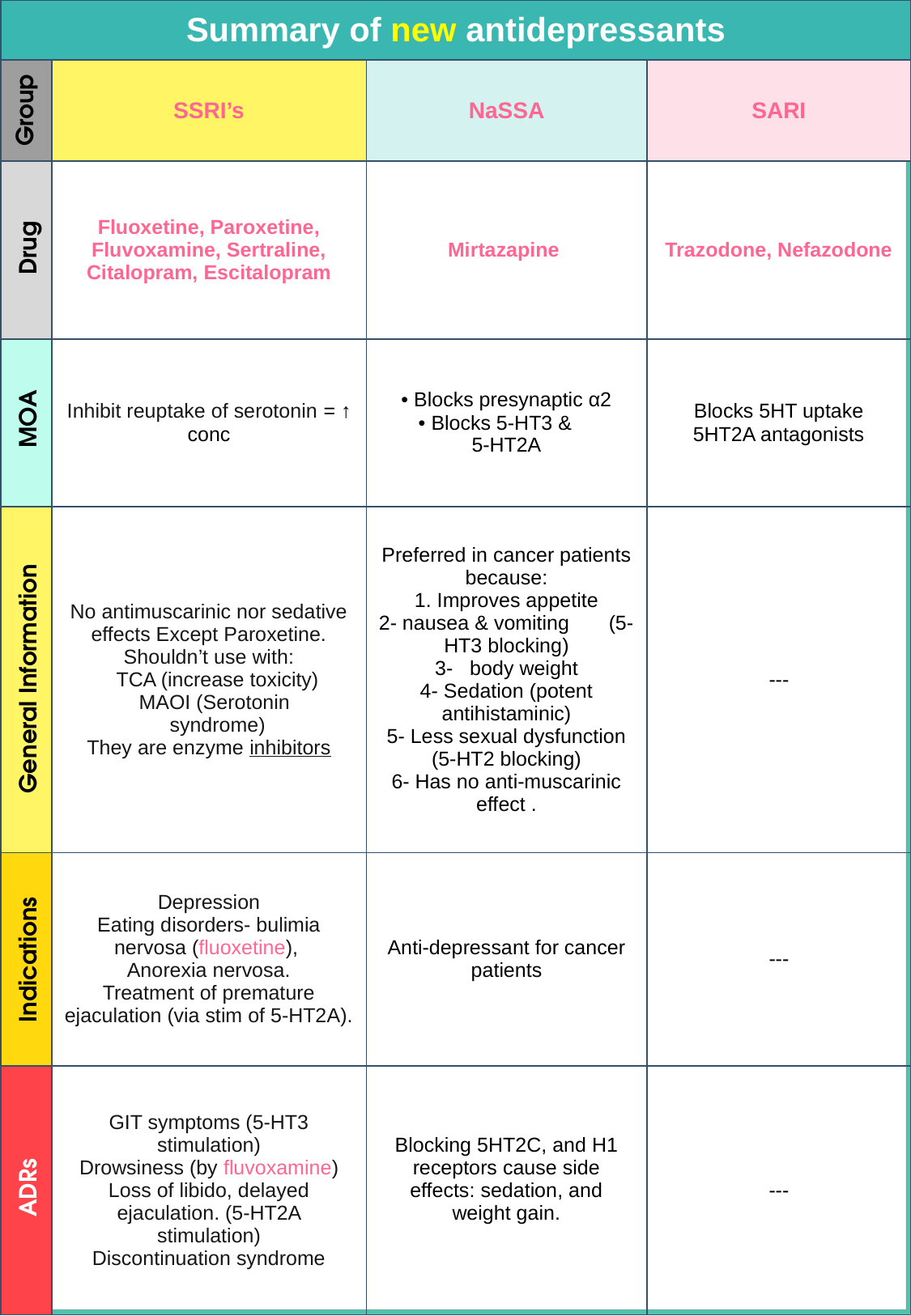

| Summary of new antidepressants |  |  |  |
| --- | --- | --- | --- |
|  | SSRI’s | NaSSA | SARI |
|  | Fluoxetine, Paroxetine, Fluvoxamine, Sertraline, Citalopram, Escitalopram | Mirtazapine | Trazodone, Nefazodone |
|  | Inhibit reuptake of serotonin = ↑ conc | • Blocks presynaptic α2 • Blocks 5-HT3 & 5-HT2A | Blocks 5HT uptake 5HT2A antagonists |
|  | No antimuscarinic nor sedative effects Except Paroxetine. Shouldn’t use with: TCA (increase toxicity) MAOI (Serotonin syndrome) They are enzyme inhibitors | Preferred in cancer patients because: 1. Improves appetite 2- nausea & vomiting (5-HT3 blocking) 3- body weight 4- Sedation (potent antihistaminic) 5- Less sexual dysfunction (5-HT2 blocking) 6- Has no anti-muscarinic effect . | --- |
|  | Depression Eating disorders- bulimia nervosa (fluoxetine), Anorexia nervosa. Treatment of premature ejaculation (via stim of 5-HT2A). | Anti-depressant for cancer patients | --- |
|  | GIT symptoms (5-HT3 stimulation) Drowsiness (by fluvoxamine) Loss of libido, delayed ejaculation. (5-HT2A stimulation) Discontinuation syndrome | Blocking 5HT2C, and H1 receptors cause side effects: sedation, and weight gain. | --- |
Group
Drug
MOA
General Information
Indications
ADRs